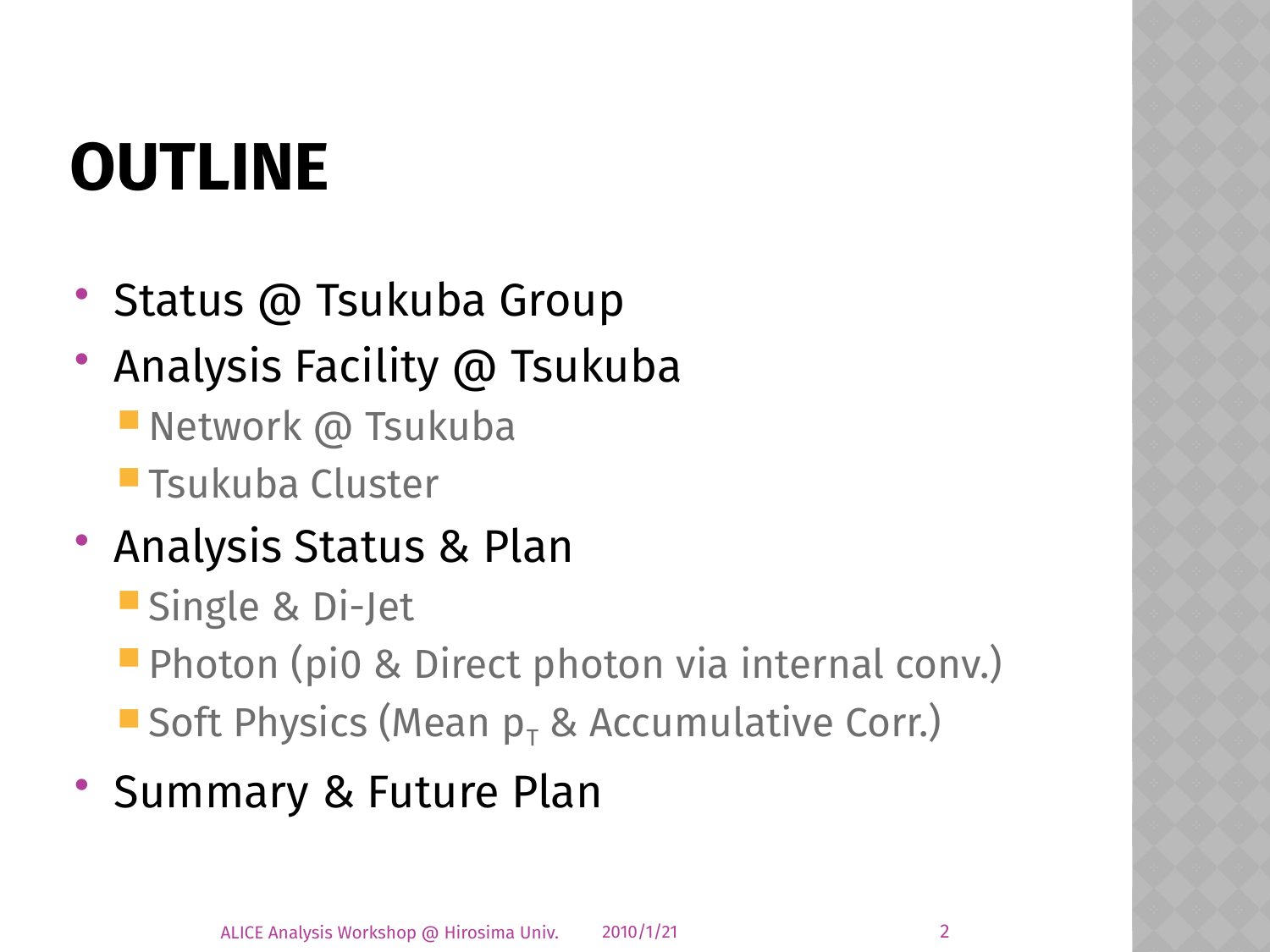

# Outline

Status @ Tsukuba Group
Analysis Facility @ Tsukuba
Network @ Tsukuba
Tsukuba Cluster
Analysis Status & Plan
Single & Di-Jet
Photon (pi0 & Direct photon via internal conv.)
Soft Physics (Mean pT & Accumulative Corr.)
Summary & Future Plan

2
ALICE Analysis Workshop @ Hirosima Univ.
2010/1/21